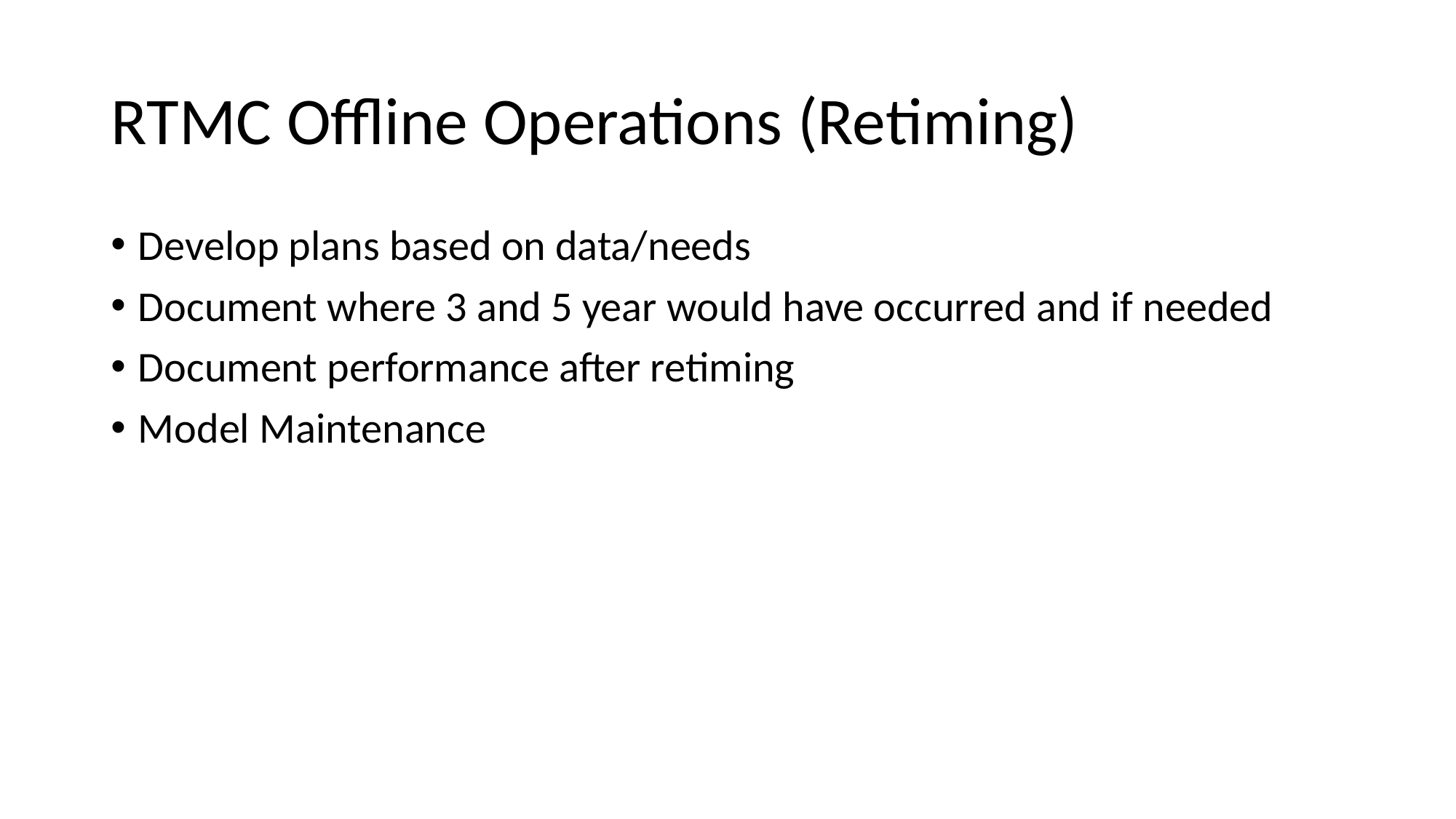

# RTMC Offline Operations (Retiming)
Develop plans based on data/needs
Document where 3 and 5 year would have occurred and if needed
Document performance after retiming
Model Maintenance